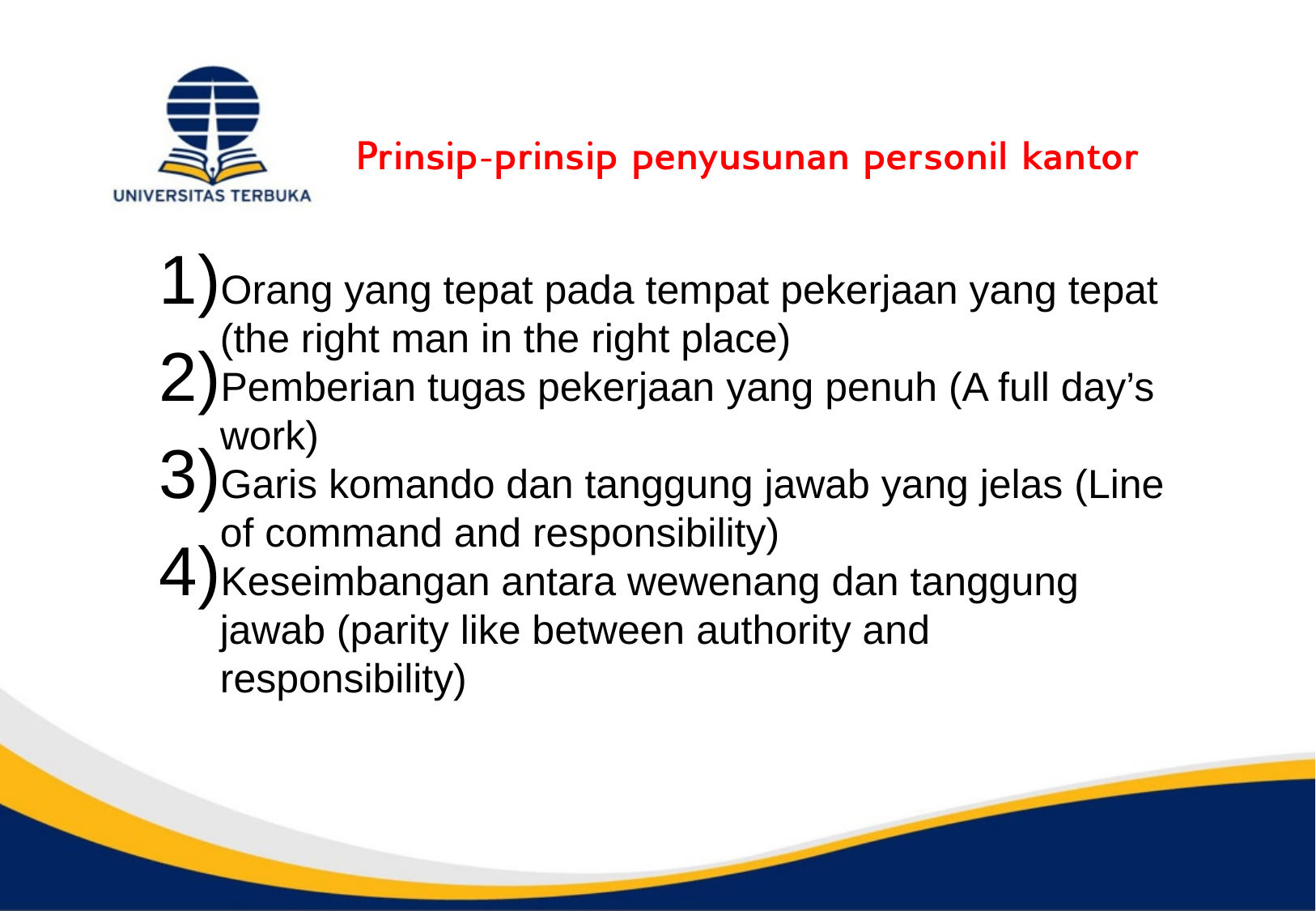

Pros
nalisis n
# Proses Analisis Jabatan Proses
Prinsip-prinsip penyusunan personil kantor
Orang yang tepat pada tempat pekerjaan yang tepat (the right man in the right place)
Pemberian tugas pekerjaan yang penuh (A full day’s work)
Garis komando dan tanggung jawab yang jelas (Line of command and responsibility)
Keseimbangan antara wewenang dan tanggung jawab (parity like between authority and responsibility)